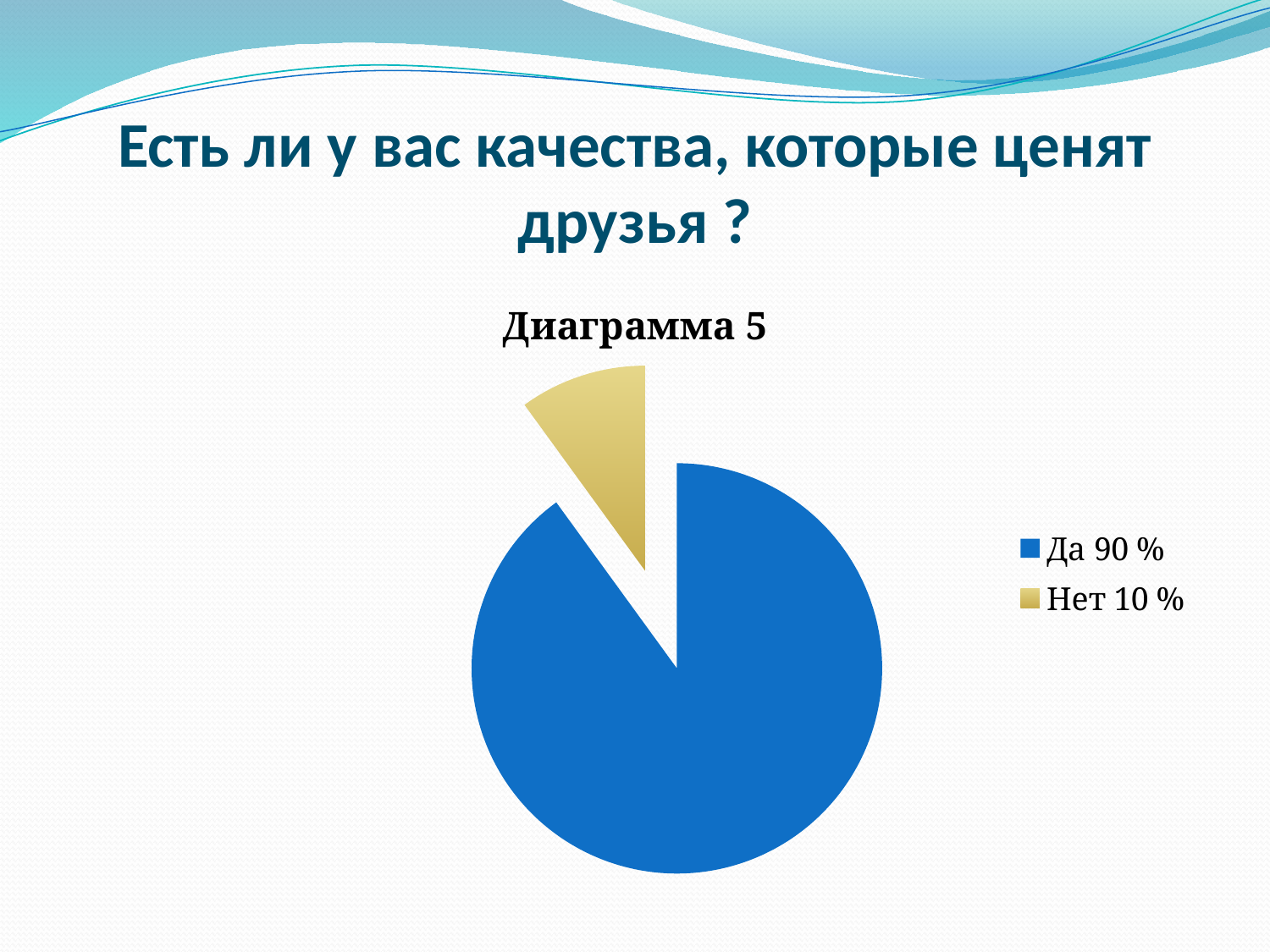

# Есть ли у вас качества, которые ценят друзья ?

### Chart:

| Category | Диаграмма 5 |
|---|---|
| Да 90 % | 90.0 |
| Нет 10 % | 10.0 |